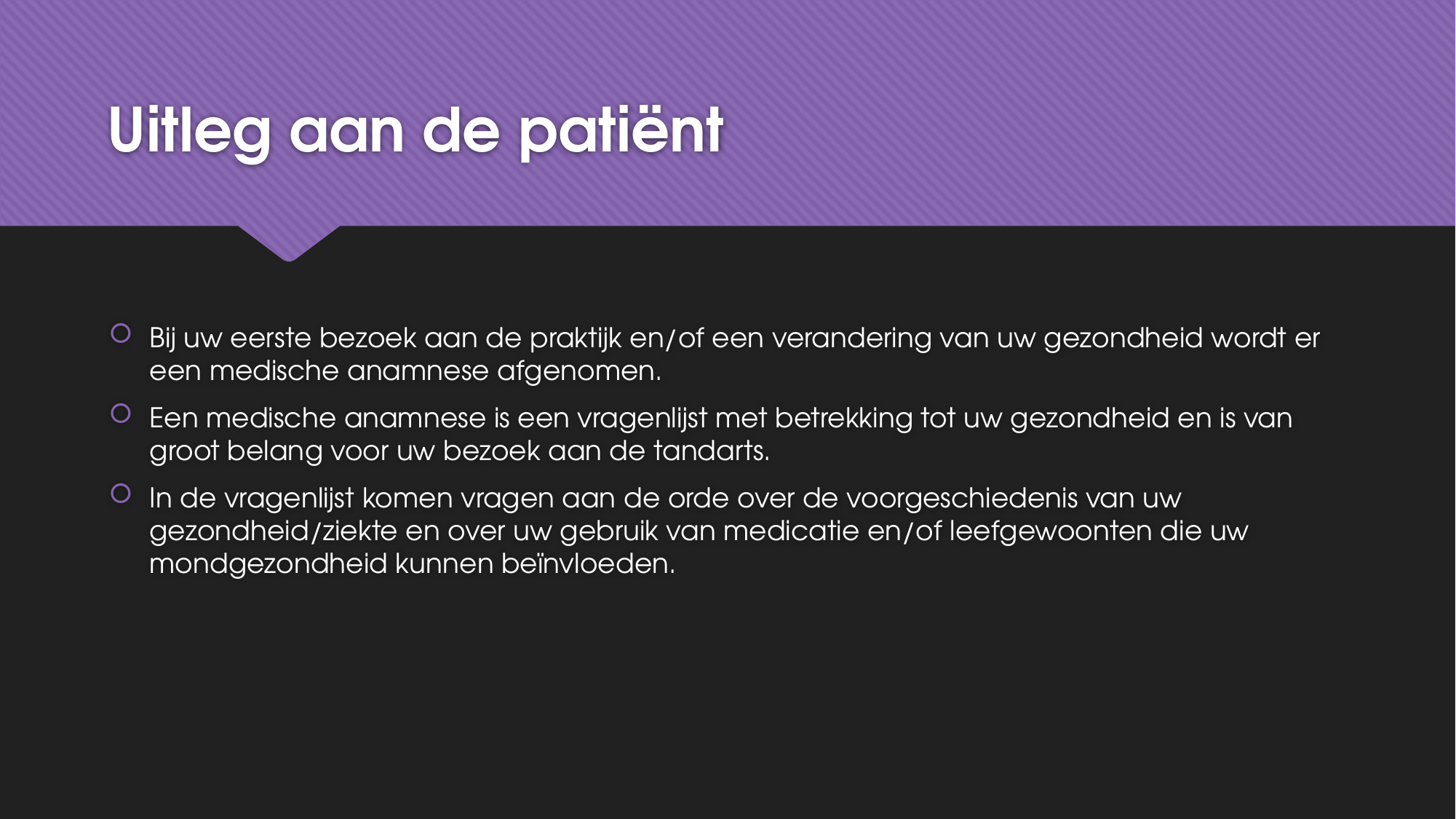

# Uitleg aan de patiënt
Bij uw eerste bezoek aan de praktijk en/of een verandering van uw gezondheid wordt er een medische anamnese afgenomen.
Een medische anamnese is een vragenlijst met betrekking tot uw gezondheid en is van groot belang voor uw bezoek aan de tandarts.
In de vragenlijst komen vragen aan de orde over de voorgeschiedenis van uw gezondheid/ziekte en over uw gebruik van medicatie en/of leefgewoonten die uw mondgezondheid kunnen beïnvloeden.